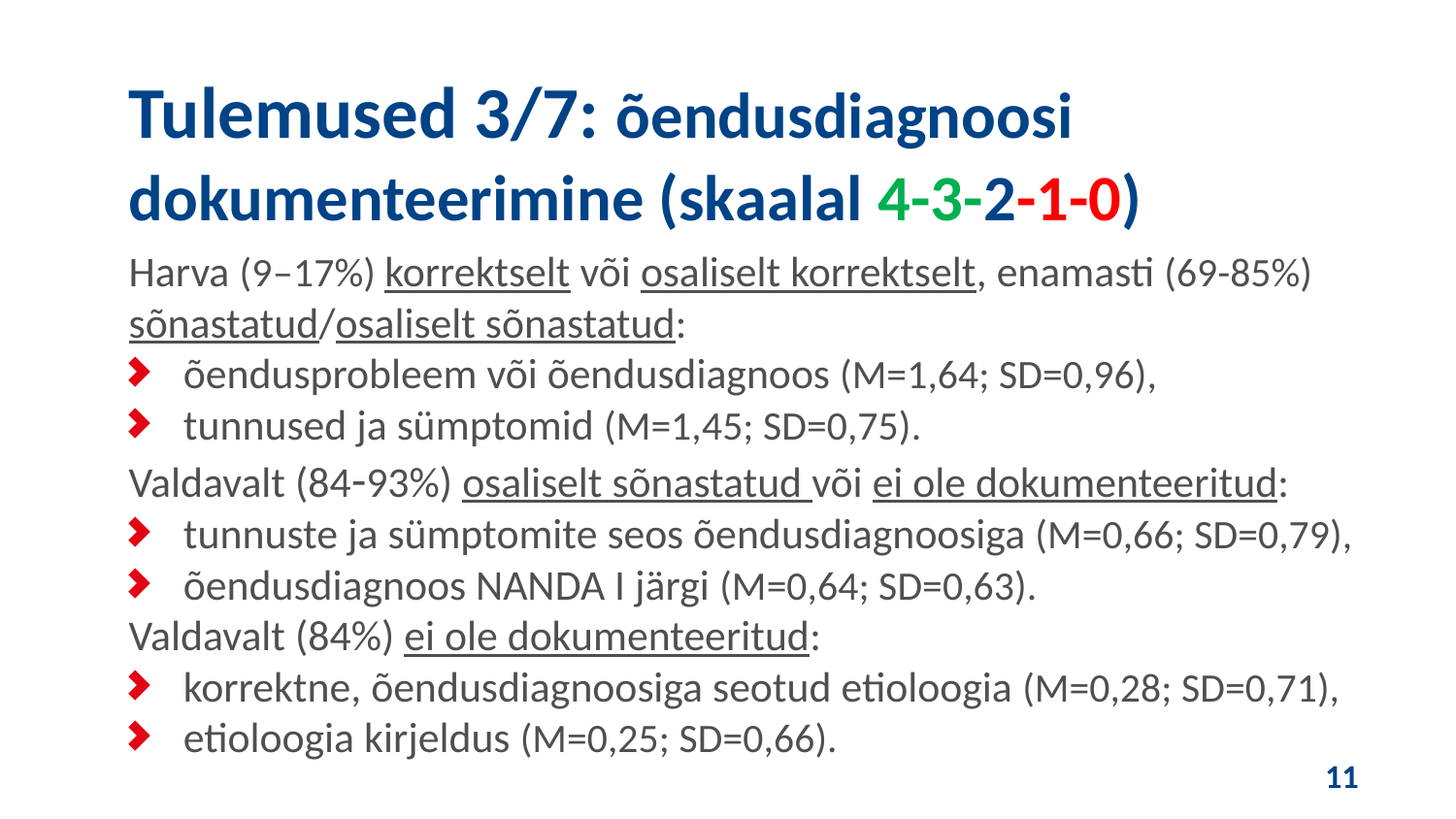

Tulemused 3/7: õendusdiagnoosi dokumenteerimine (skaalal 4-3-2-1-0)
Harva (9‒17%) korrektselt või osaliselt korrektselt, enamasti (69-85%) sõnastatud/osaliselt sõnastatud:
õendusprobleem või õendusdiagnoos (M=1,64; SD=0,96),
tunnused ja sümptomid (M=1,45; SD=0,75).
Valdavalt (84-93%) osaliselt sõnastatud või ei ole dokumenteeritud:
tunnuste ja sümptomite seos õendusdiagnoosiga (M=0,66; SD=0,79),
õendusdiagnoos NANDA I järgi (M=0,64; SD=0,63).
Valdavalt (84%) ei ole dokumenteeritud:
korrektne, õendusdiagnoosiga seotud etioloogia (M=0,28; SD=0,71),
etioloogia kirjeldus (M=0,25; SD=0,66).